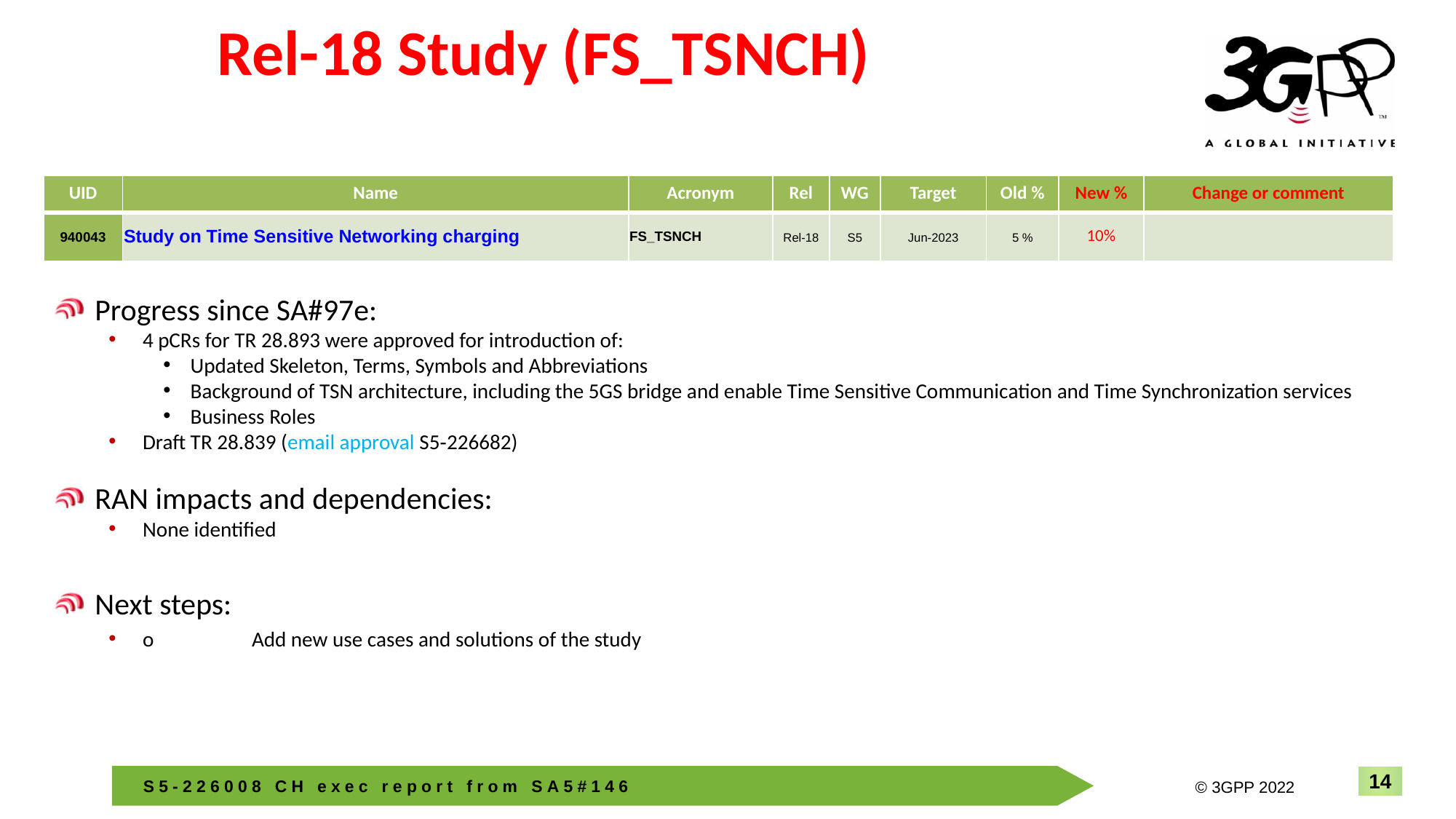

# Rel-18 Study (FS_TSNCH)
| UID | Name | Acronym | Rel | WG | Target | Old % | New % | Change or comment |
| --- | --- | --- | --- | --- | --- | --- | --- | --- |
| 940043 | Study on Time Sensitive Networking charging | FS\_TSNCH | Rel-18 | S5 | Jun-2023 | 5 % | 10% |  |
Progress since SA#97e:
4 pCRs for TR 28.893 were approved for introduction of:
Updated Skeleton, Terms, Symbols and Abbreviations
Background of TSN architecture, including the 5GS bridge and enable Time Sensitive Communication and Time Synchronization services
Business Roles
Draft TR 28.839 (email approval S5‑226682)

RAN impacts and dependencies:
None identified

Next steps:
o	Add new use cases and solutions of the study